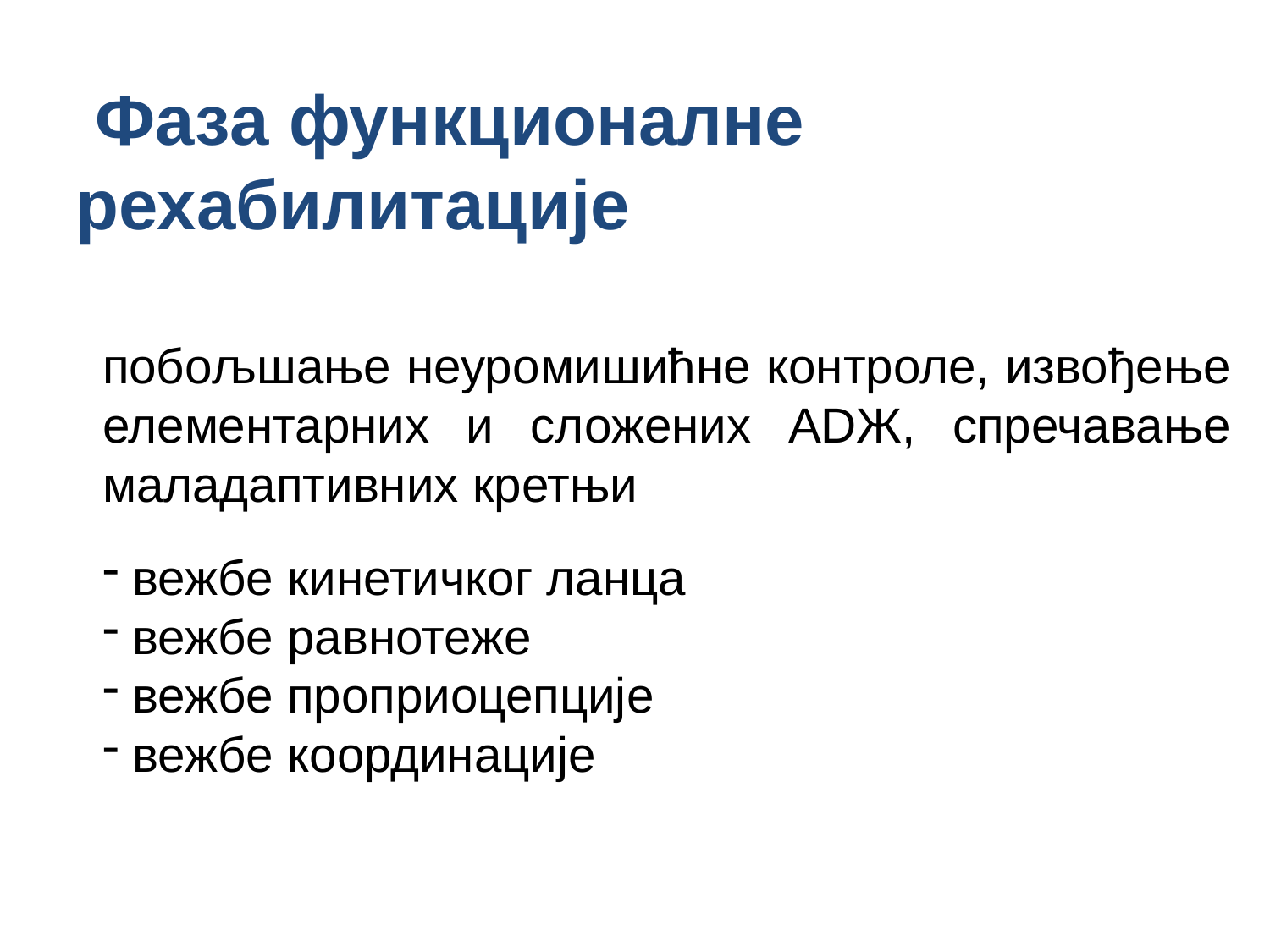

Фаза функционалне рехабилитације
побољшање неуромишићне контроле, извођење елементарних и сложених АDЖ, спречавање маладаптивних кретњи

вежбе кинетичког ланца
вежбе равнотеже
вежбе проприоцепције
вежбе координације